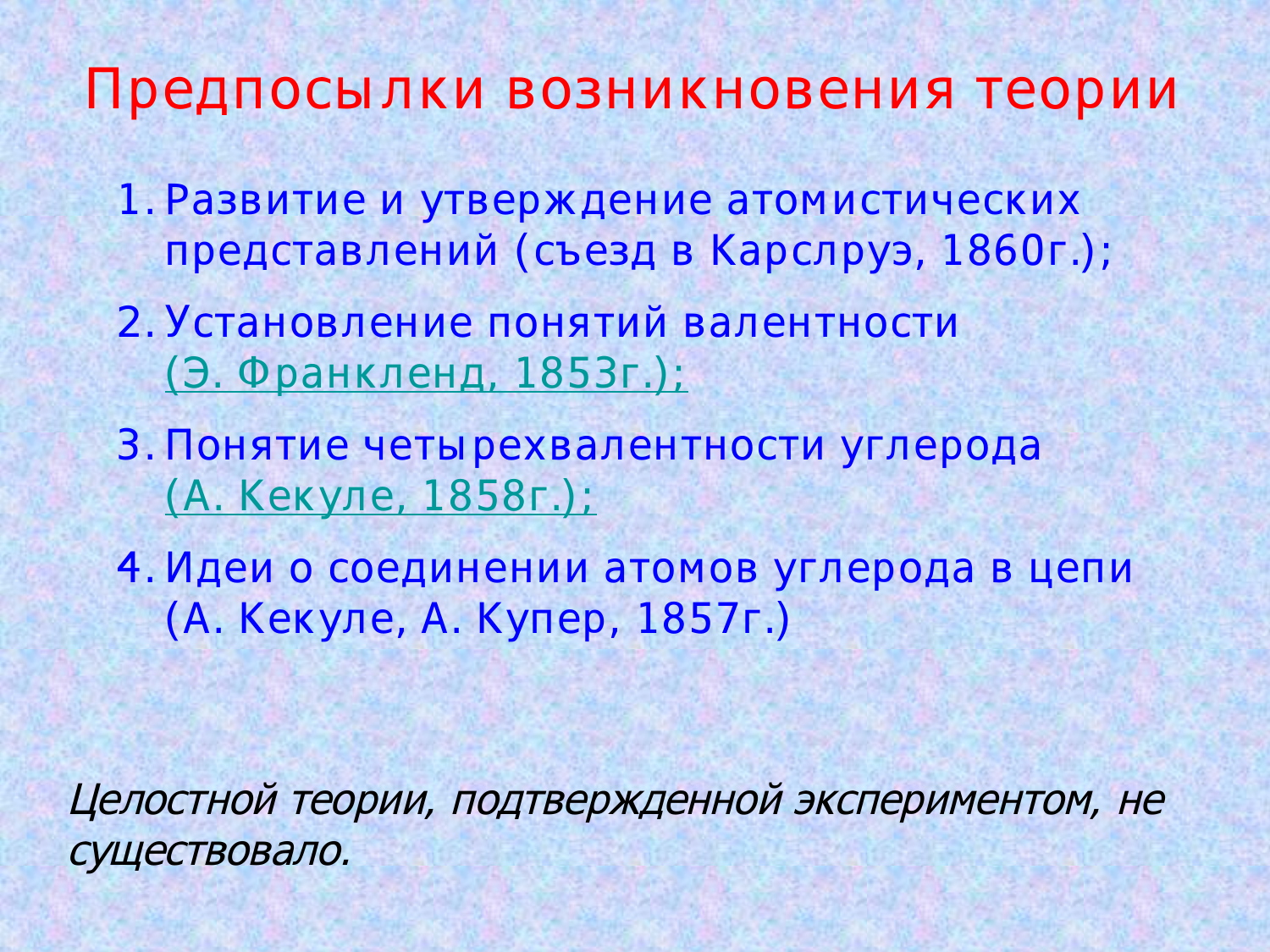

Предпосылки возникновения теории
Развитие и утверждение атомистических представлений (съезд в Карслруэ, 1860г.);
Установление понятий валентности              (Э. Франкленд, 1853г.);
Понятие четырехвалентности углерода       (А. Кекуле, 1858г.);
Идеи о соединении атомов углерода в цепи (А. Кекуле, А. Купер, 1857г.)

Целостной теории, подтвержденной экспериментом, не существовало.